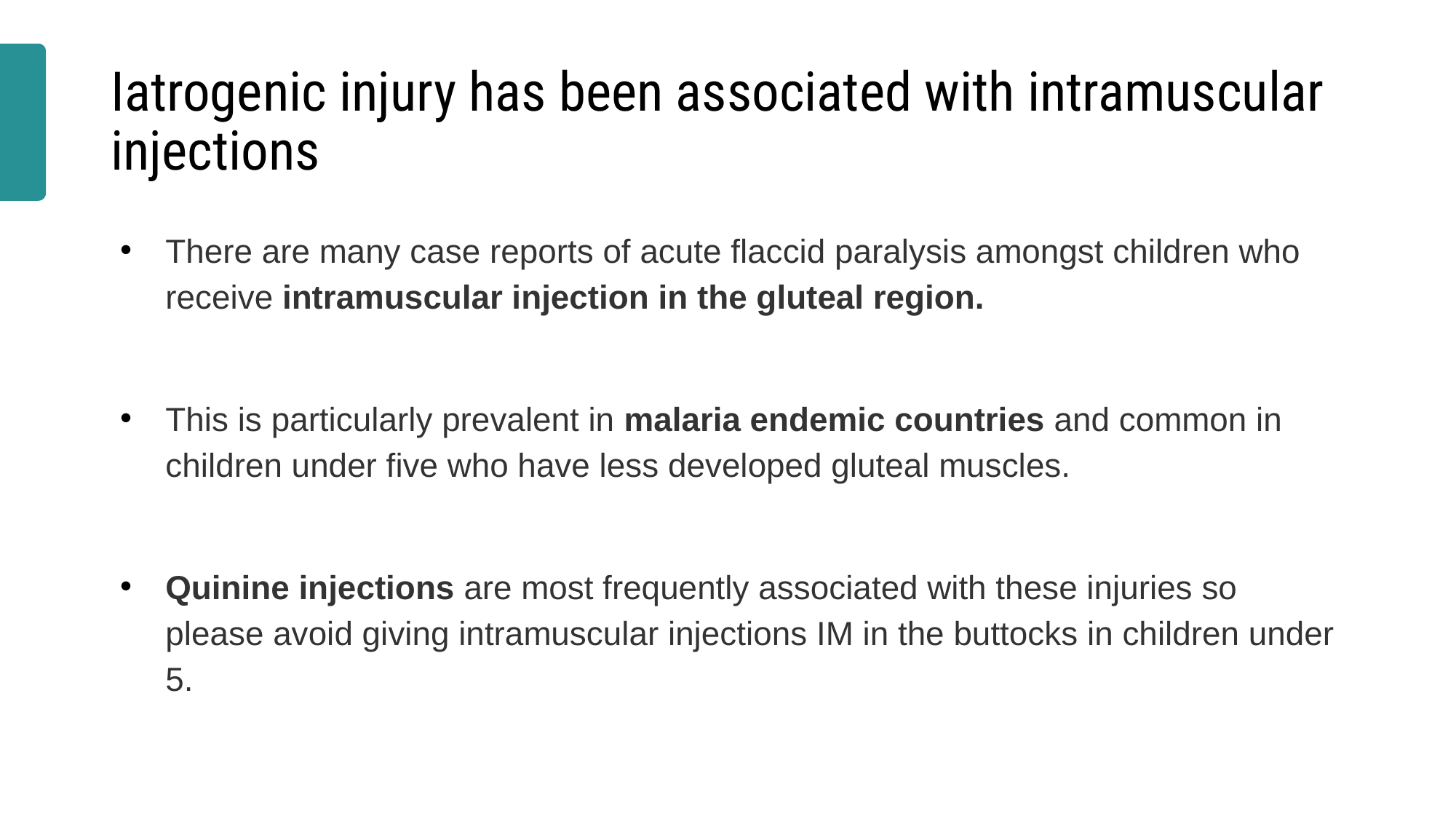

# Iatrogenic injury has been associated with intramuscular injections
There are many case reports of acute flaccid paralysis amongst children who receive intramuscular injection in the gluteal region.

This is particularly prevalent in malaria endemic countries and common in children under five who have less developed gluteal muscles.

Quinine injections are most frequently associated with these injuries so please avoid giving intramuscular injections IM in the buttocks in children under 5.